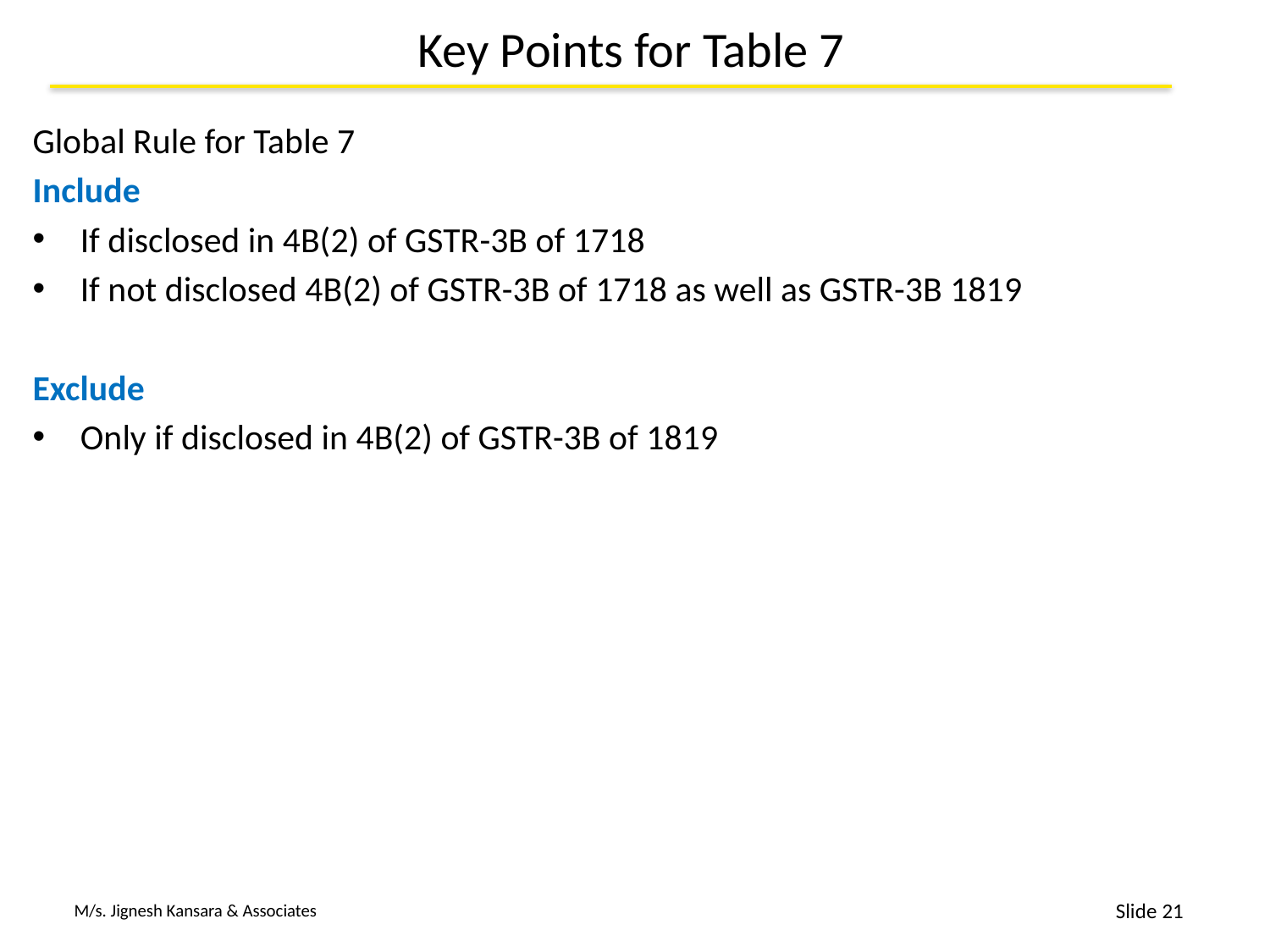

# Key Points for Table 7
Global Rule for Table 7
Include
If disclosed in 4B(2) of GSTR-3B of 1718
If not disclosed 4B(2) of GSTR-3B of 1718 as well as GSTR-3B 1819

Exclude
Only if disclosed in 4B(2) of GSTR-3B of 1819

21